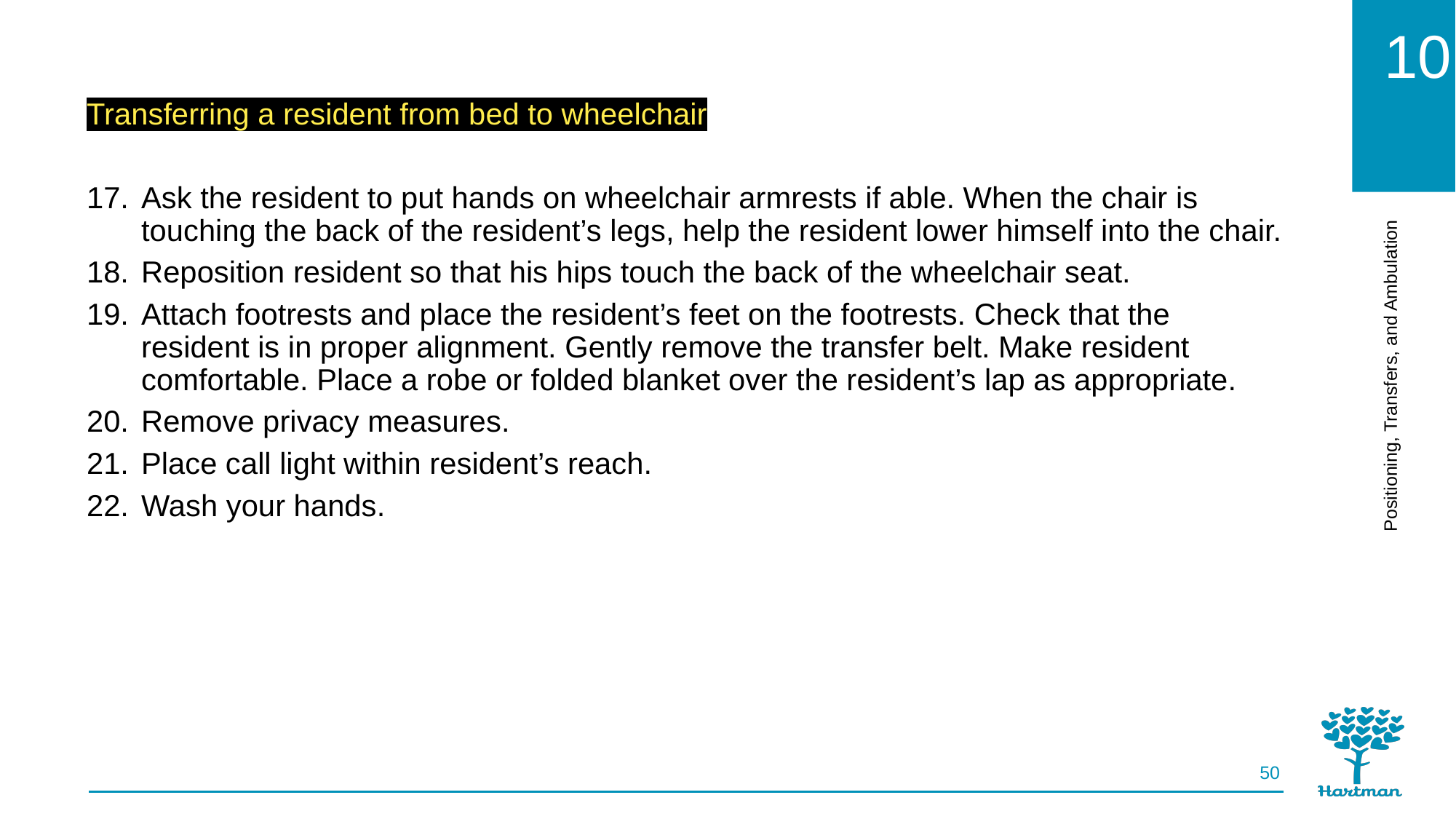

Transferring a resident from bed to wheelchair

Ask the resident to put hands on wheelchair armrests if able. When the chair is touching the back of the resident’s legs, help the resident lower himself into the chair.
Reposition resident so that his hips touch the back of the wheelchair seat.
Attach footrests and place the resident’s feet on the footrests. Check that the resident is in proper alignment. Gently remove the transfer belt. Make resident comfortable. Place a robe or folded blanket over the resident’s lap as appropriate.
Remove privacy measures.
Place call light within resident’s reach.
Wash your hands.

50